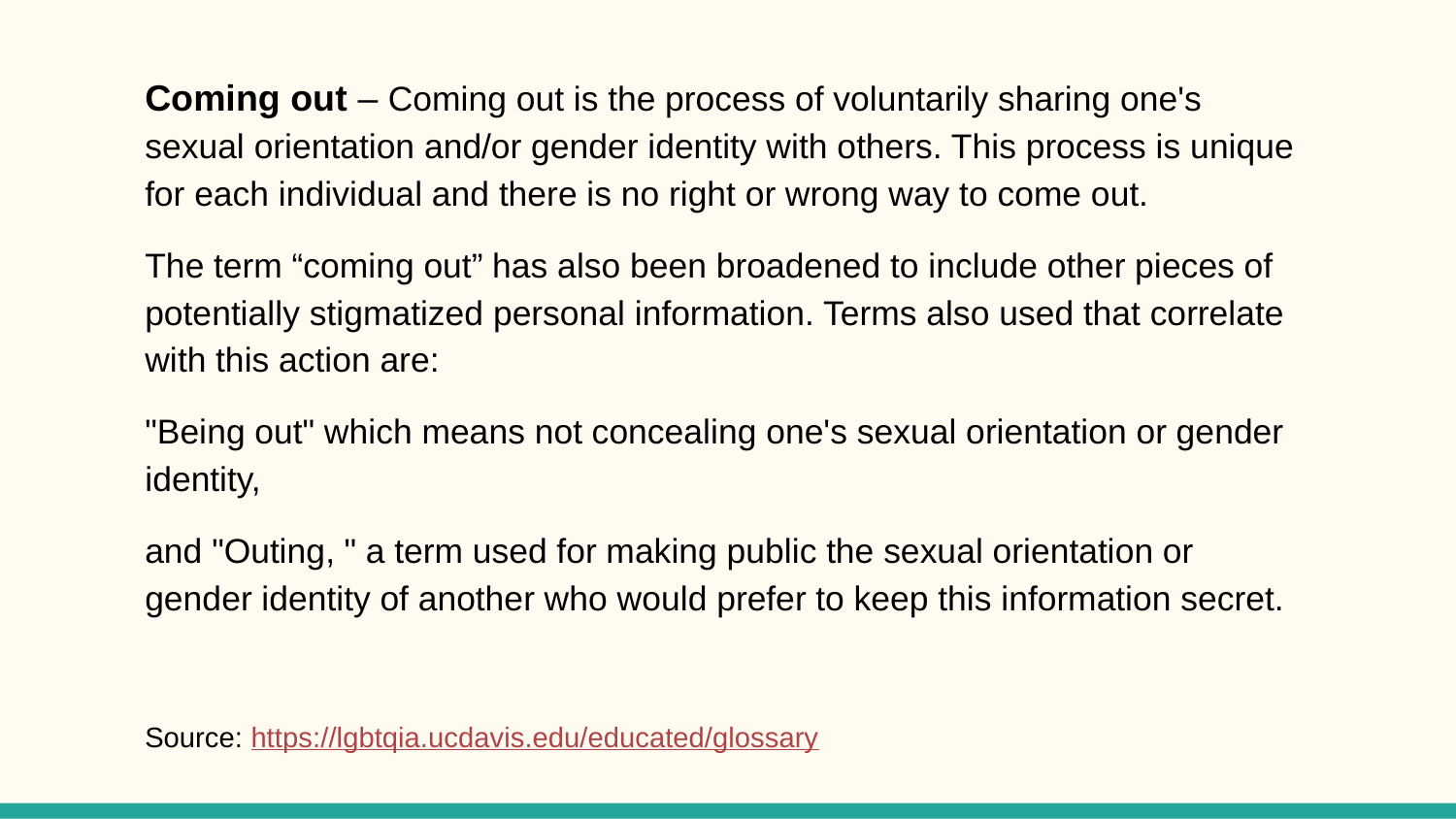

Coming out – Coming out is the process of voluntarily sharing one's sexual orientation and/or gender identity with others. This process is unique for each individual and there is no right or wrong way to come out.
The term “coming out” has also been broadened to include other pieces of potentially stigmatized personal information. Terms also used that correlate with this action are:
"Being out" which means not concealing one's sexual orientation or gender identity,
and "Outing, " a term used for making public the sexual orientation or gender identity of another who would prefer to keep this information secret.

Source: https://lgbtqia.ucdavis.edu/educated/glossary